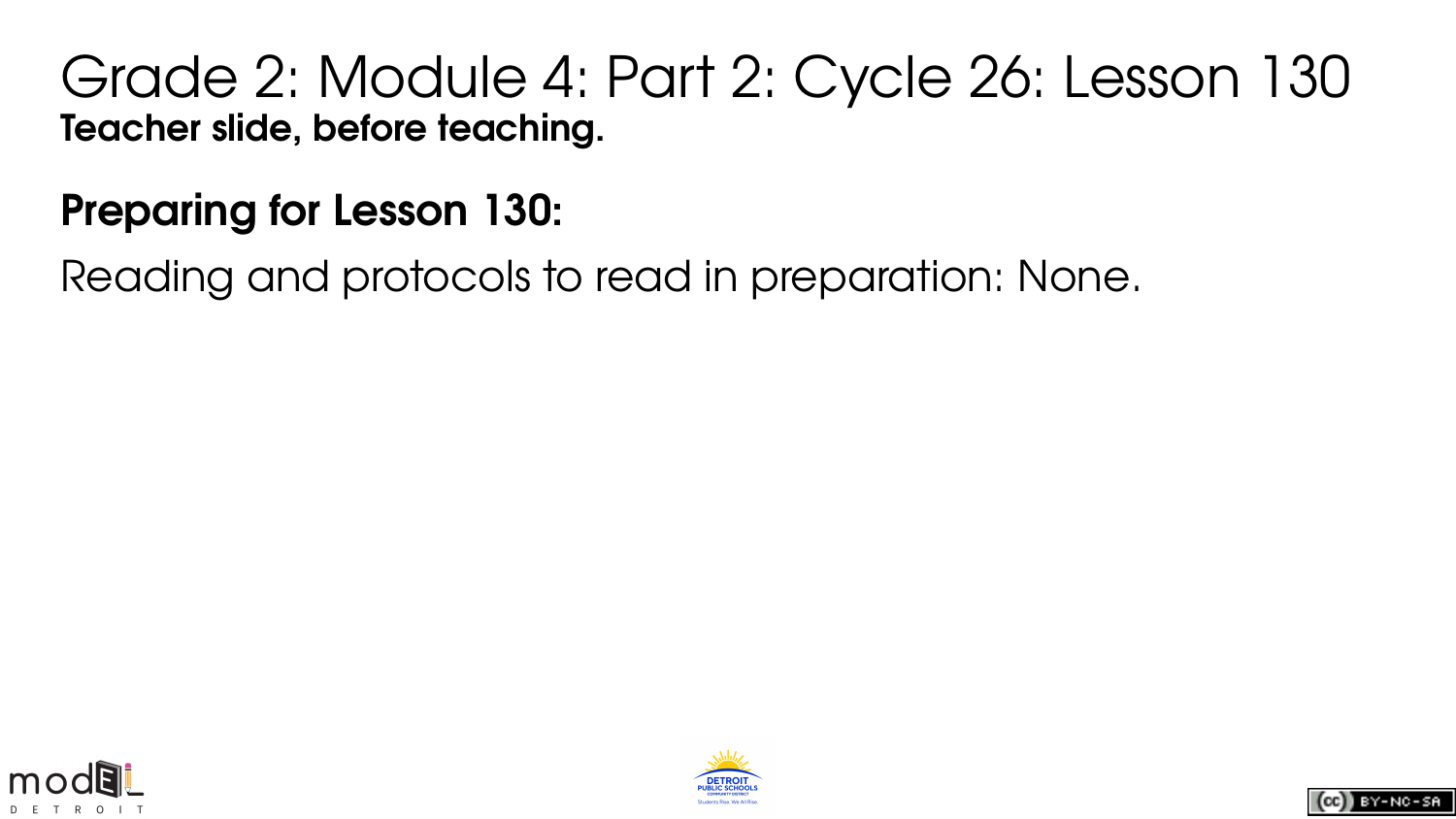

# Grade 2: Module 4: Part 2: Cycle 26: Lesson 130
Teacher slide, before teaching.
Preparing for Lesson 130:
Reading and protocols to read in preparation: None.